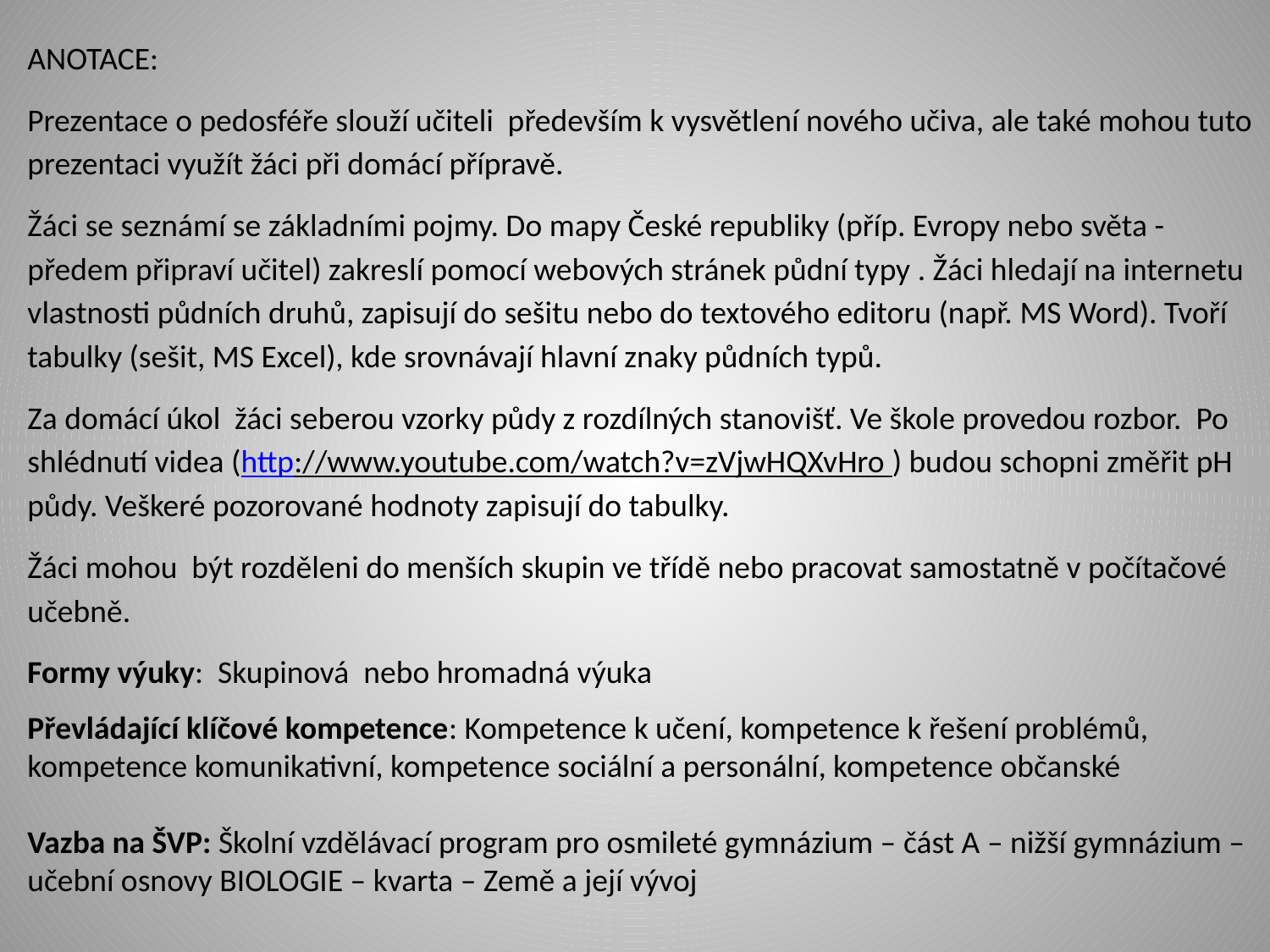

ANOTACE:
Prezentace o pedosféře slouží učiteli  především k vysvětlení nového učiva, ale také mohou tuto prezentaci využít žáci při domácí přípravě.
Žáci se seznámí se základními pojmy. Do mapy České republiky (příp. Evropy nebo světa - předem připraví učitel) zakreslí pomocí webových stránek půdní typy . Žáci hledají na internetu vlastnosti půdních druhů, zapisují do sešitu nebo do textového editoru (např. MS Word). Tvoří tabulky (sešit, MS Excel), kde srovnávají hlavní znaky půdních typů.
Za domácí úkol  žáci seberou vzorky půdy z rozdílných stanovišť. Ve škole provedou rozbor.  Po shlédnutí videa (http://www.youtube.com/watch?v=zVjwHQXvHro ) budou schopni změřit pH půdy. Veškeré pozorované hodnoty zapisují do tabulky.
Žáci mohou  být rozděleni do menších skupin ve třídě nebo pracovat samostatně v počítačové učebně.
Formy výuky:  Skupinová  nebo hromadná výuka
Převládající klíčové kompetence: Kompetence k učení, kompetence k řešení problémů, kompetence komunikativní, kompetence sociální a personální, kompetence občanské

Vazba na ŠVP: Školní vzdělávací program pro osmileté gymnázium – část A – nižší gymnázium – učební osnovy BIOLOGIE – kvarta – Země a její vývoj